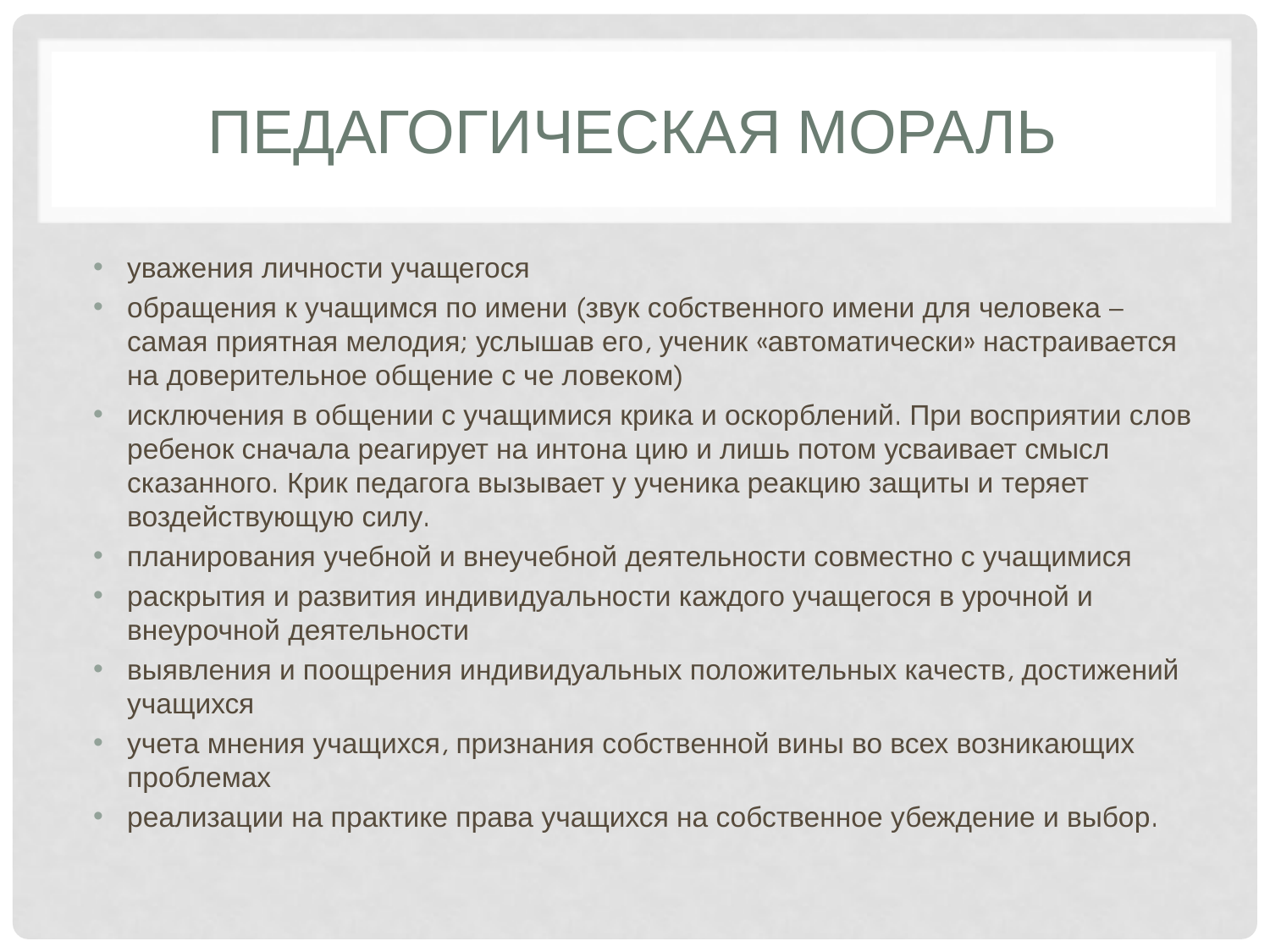

# Педагогическая мораль
уважения личности учащегося
обращения к учащимся по имени (звук собственного имени для человека – самая приятная мелодия; услышав его, ученик «автоматически» настраивается на доверительное общение с че ловеком)
исключения в общении с учащимися крика и оскорблений. При восприятии слов ребенок сначала реагирует на интона цию и лишь потом усваивает смысл сказанного. Крик педагога вызывает у ученика реакцию защиты и теряет  воздействующую силу.
планирования учебной и внеучебной деятельности совместно с учащимися
раскрытия и развития индивидуальности каждого учащегося в урочной и внеурочной деятельности
выявления и поощрения индивидуальных положительных качеств, достижений учащихся
учета мнения учащихся, признания собственной вины во всех возникающих проблемах
реализации на практике права учащихся на собственное убеждение и выбор.